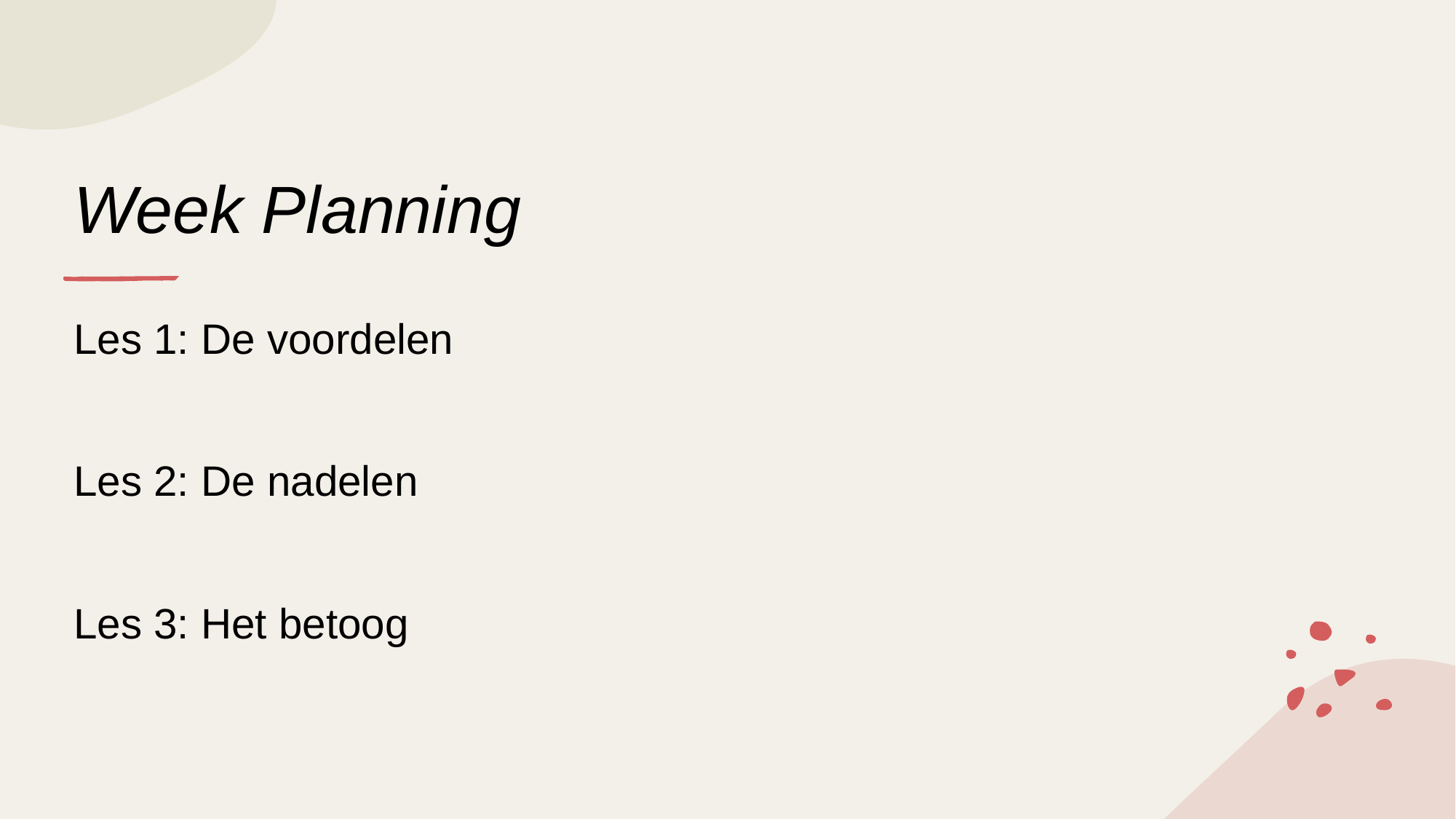

# Week Planning
Les 1: De voordelen

Les 2: De nadelen

Les 3: Het betoog